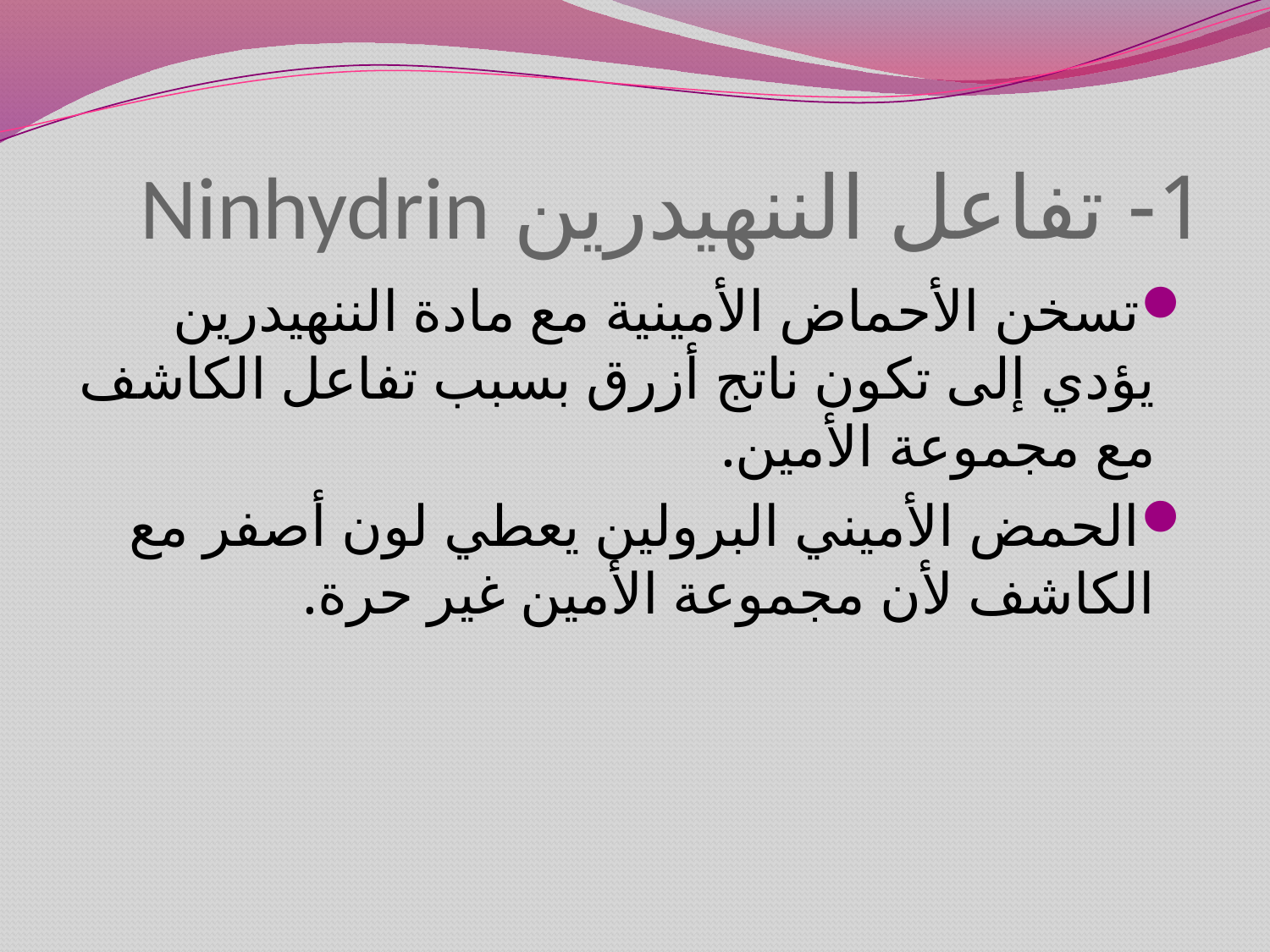

# 1- تفاعل الننهيدرين Ninhydrin
تسخن الأحماض الأمينية مع مادة الننهيدرين يؤدي إلى تكون ناتج أزرق بسبب تفاعل الكاشف مع مجموعة الأمين.
الحمض الأميني البرولين يعطي لون أصفر مع الكاشف لأن مجموعة الأمين غير حرة.